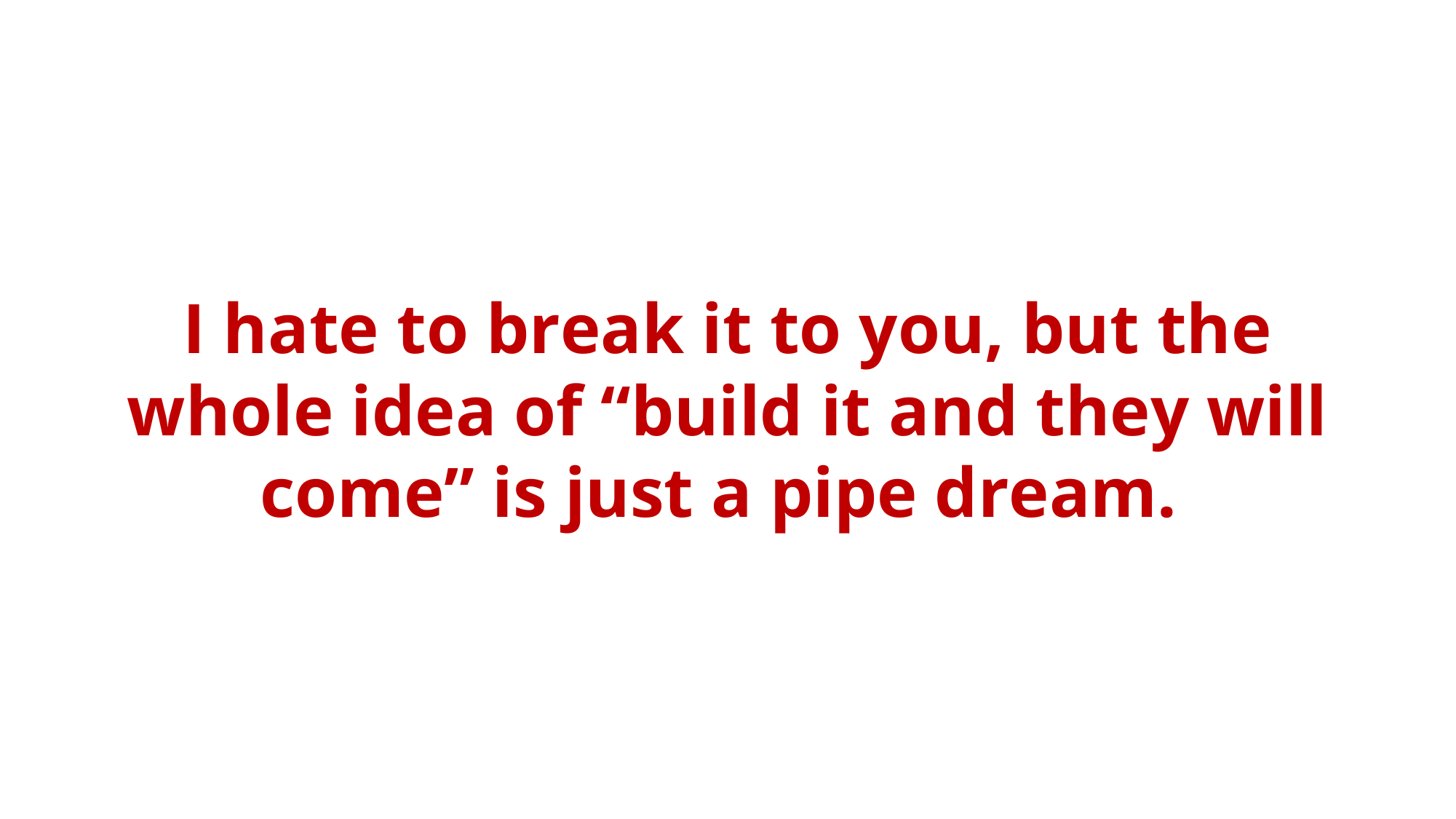

I hate to break it to you, but the whole idea of “build it and they will come” is just a pipe dream.